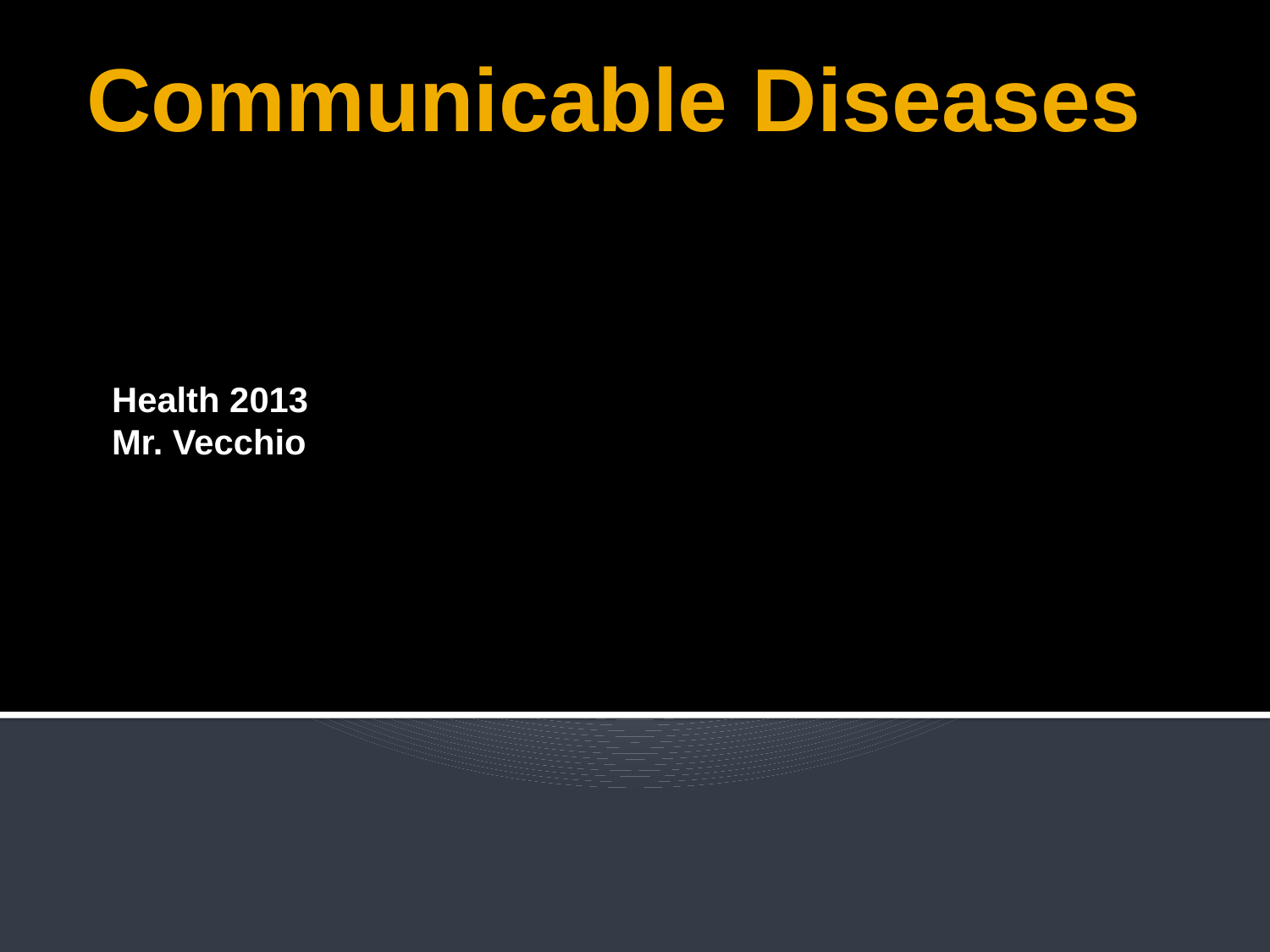

# Communicable Diseases
Health 2013
Mr. Vecchio